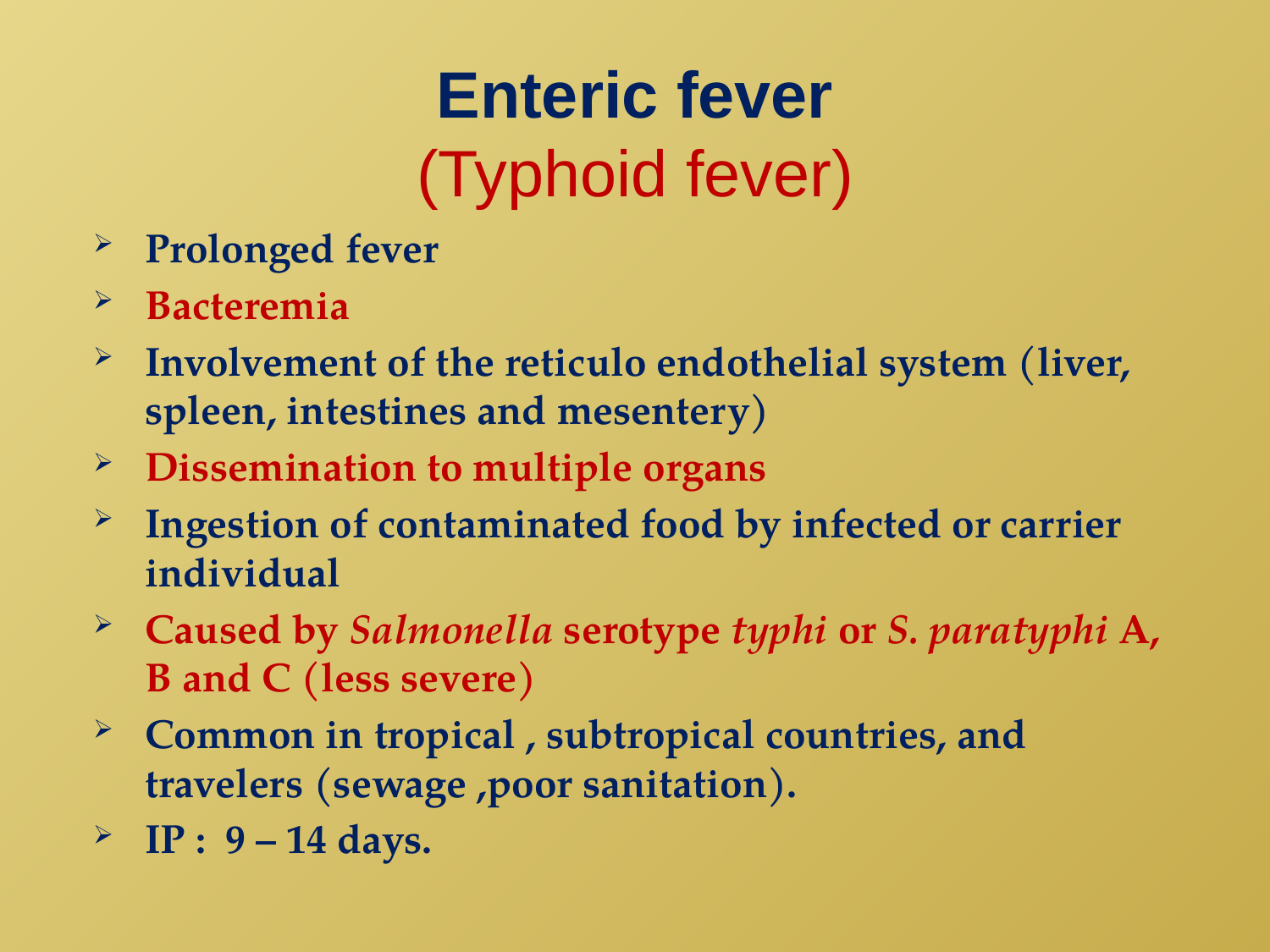

# Enteric fever (Typhoid fever)
Prolonged fever
Bacteremia
Involvement of the reticulo endothelial system (liver, spleen, intestines and mesentery)
Dissemination to multiple organs
Ingestion of contaminated food by infected or carrier individual
Caused by Salmonella serotype typhi or S. paratyphi A, B and C (less severe)
Common in tropical , subtropical countries, and travelers (sewage ,poor sanitation).
IP :  9 – 14 days.